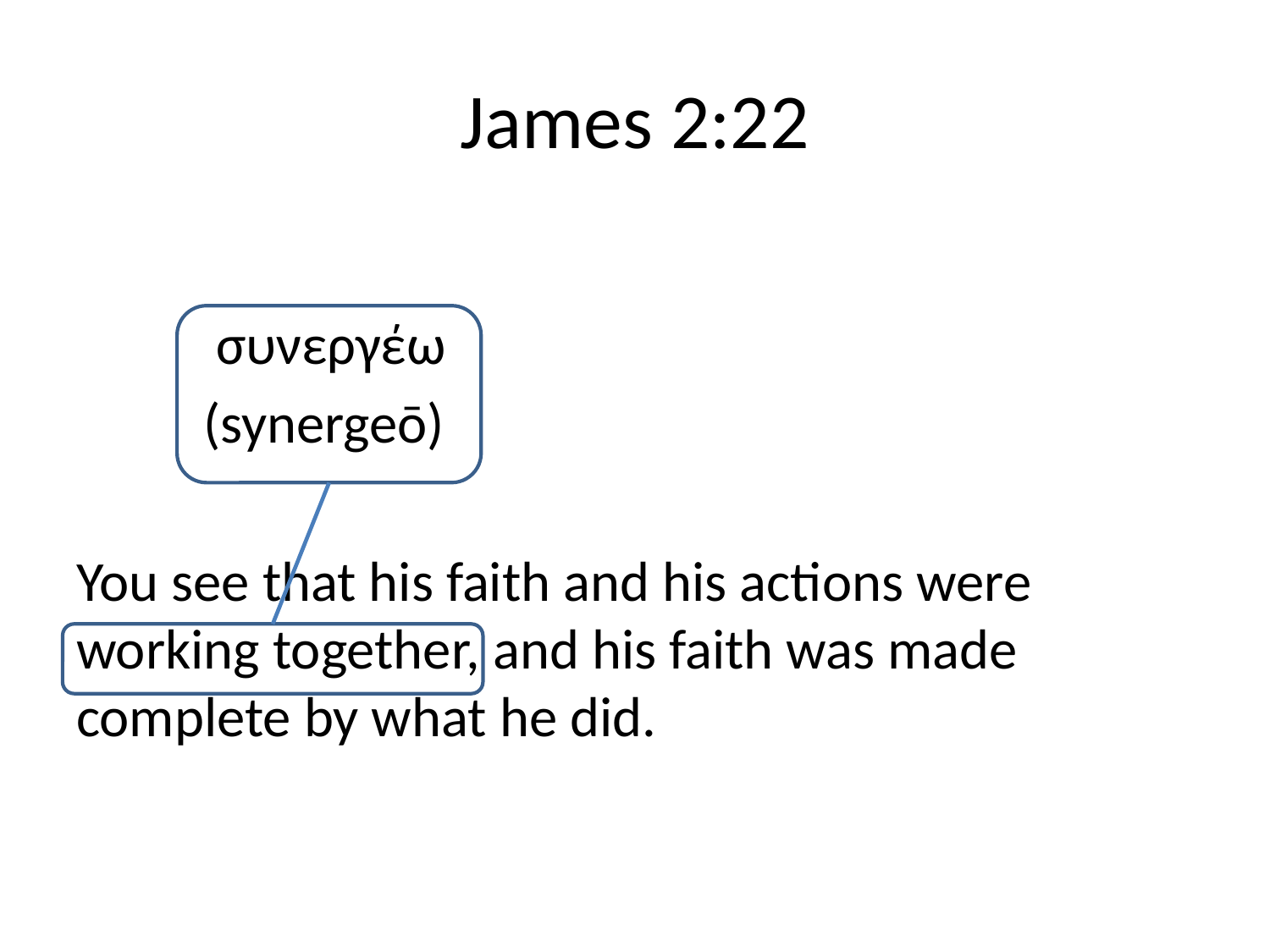

# James 2:22

	 συνεργέω
	(synergeō)

You see that his faith and his actions were working together, and his faith was made complete by what he did.